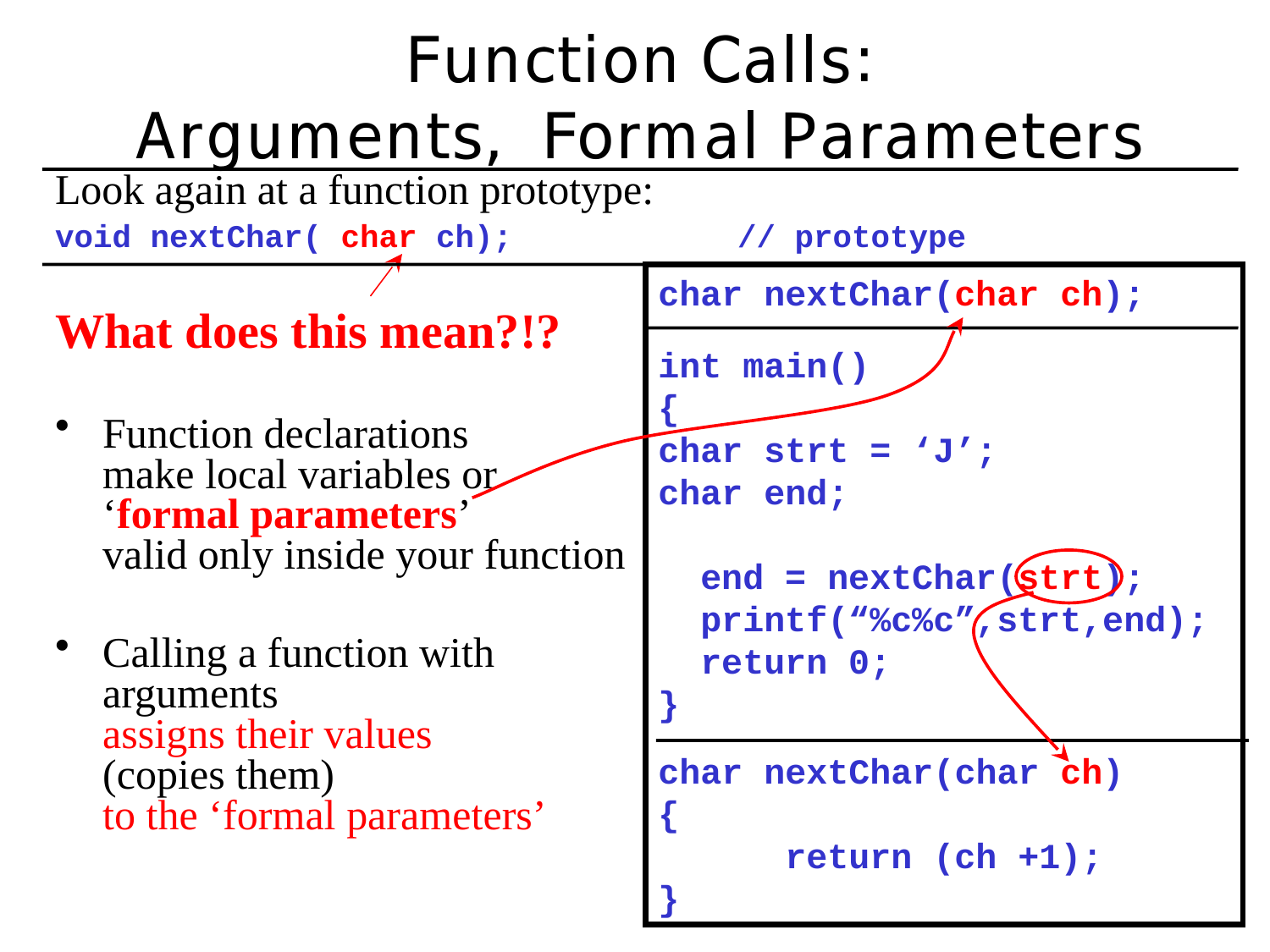

# Function Calls: Arguments,  Formal Parameters
Look again at a function prototype:
void nextChar( char ch); 		// prototype
What does this mean?!?

Function declarations
make local variables or
‘formal parameters’
valid only inside your function

Calling a function with
arguments
assigns their values
(copies them)
to the ‘formal parameters’

char nextChar(char ch);

int main()
{
char strt = ‘J’;
char end;

  end = nextChar(strt);
  printf(“%c%c”,strt,end);
  return 0;
}

char nextChar(char ch)
{
	return (ch +1);
}